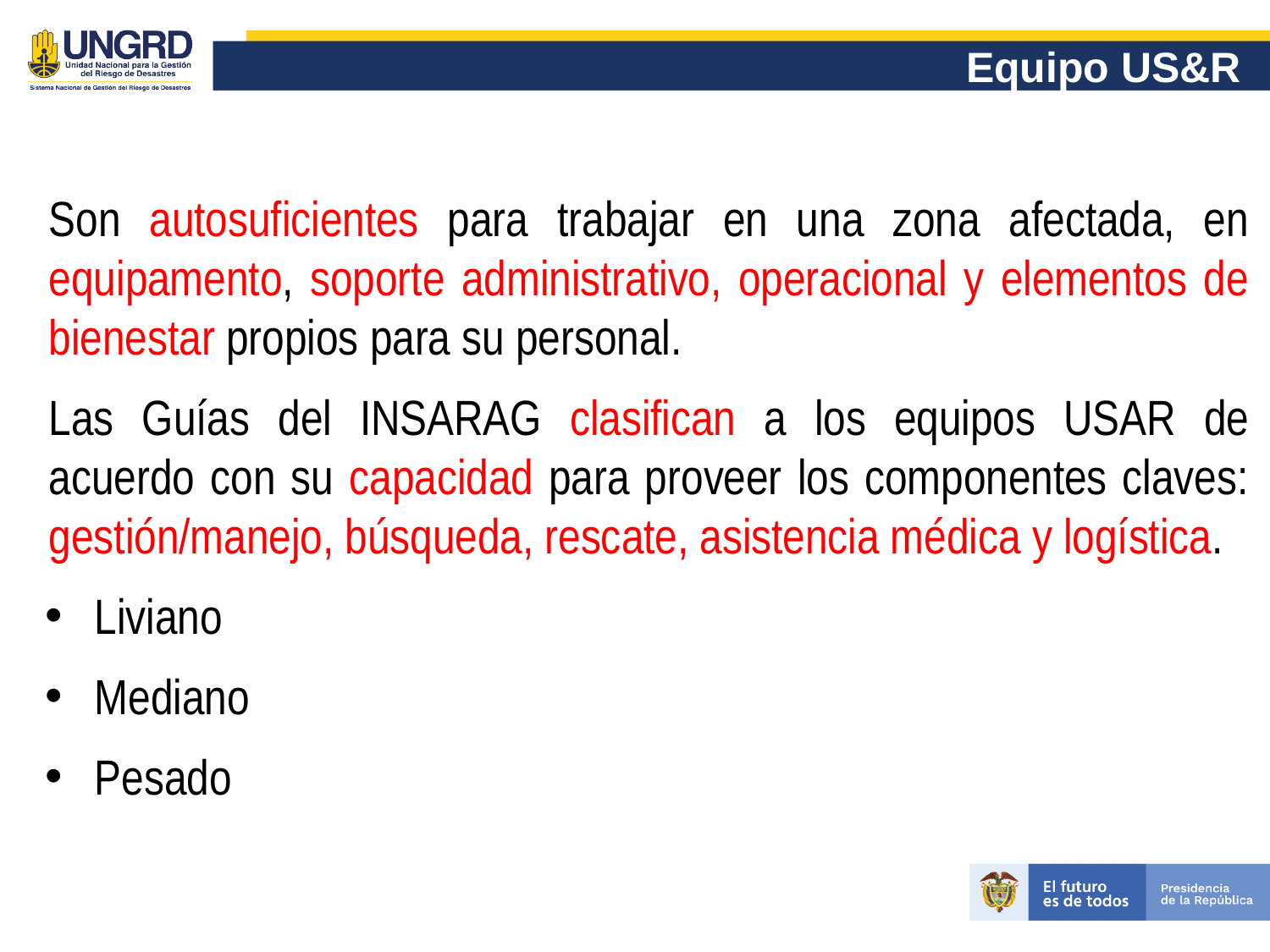

# Equipo US&R
Son autosuficientes para trabajar en una zona afectada, en equipamento, soporte administrativo, operacional y elementos de bienestar propios para su personal.
Las Guías del INSARAG clasifican a los equipos USAR de acuerdo con su capacidad para proveer los componentes claves: gestión/manejo, búsqueda, rescate, asistencia médica y logística.
Liviano
Mediano
Pesado